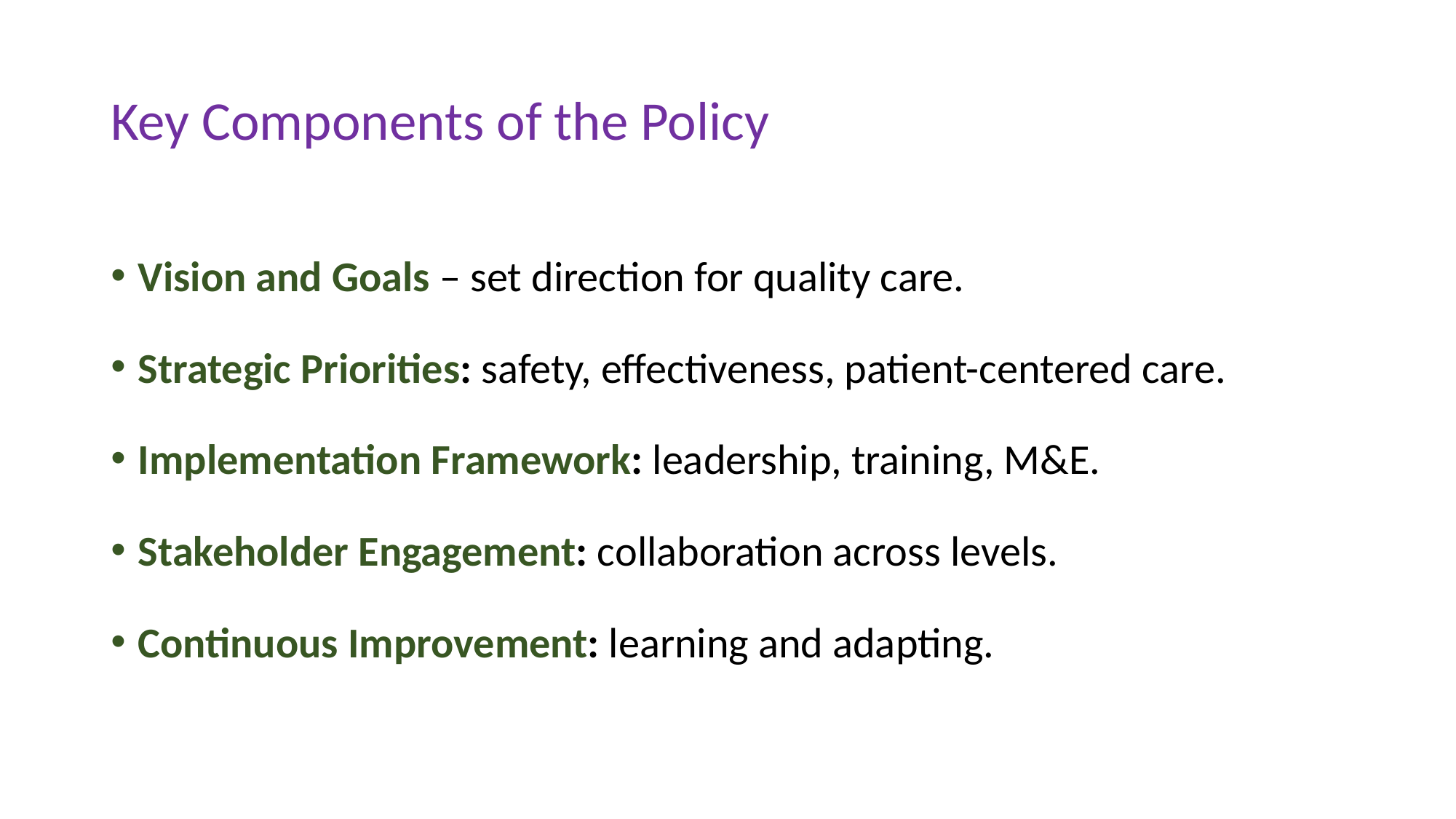

# Key Components of the Policy
Vision and Goals – set direction for quality care.
Strategic Priorities: safety, effectiveness, patient-centered care.
Implementation Framework: leadership, training, M&E.
Stakeholder Engagement: collaboration across levels.
Continuous Improvement: learning and adapting.